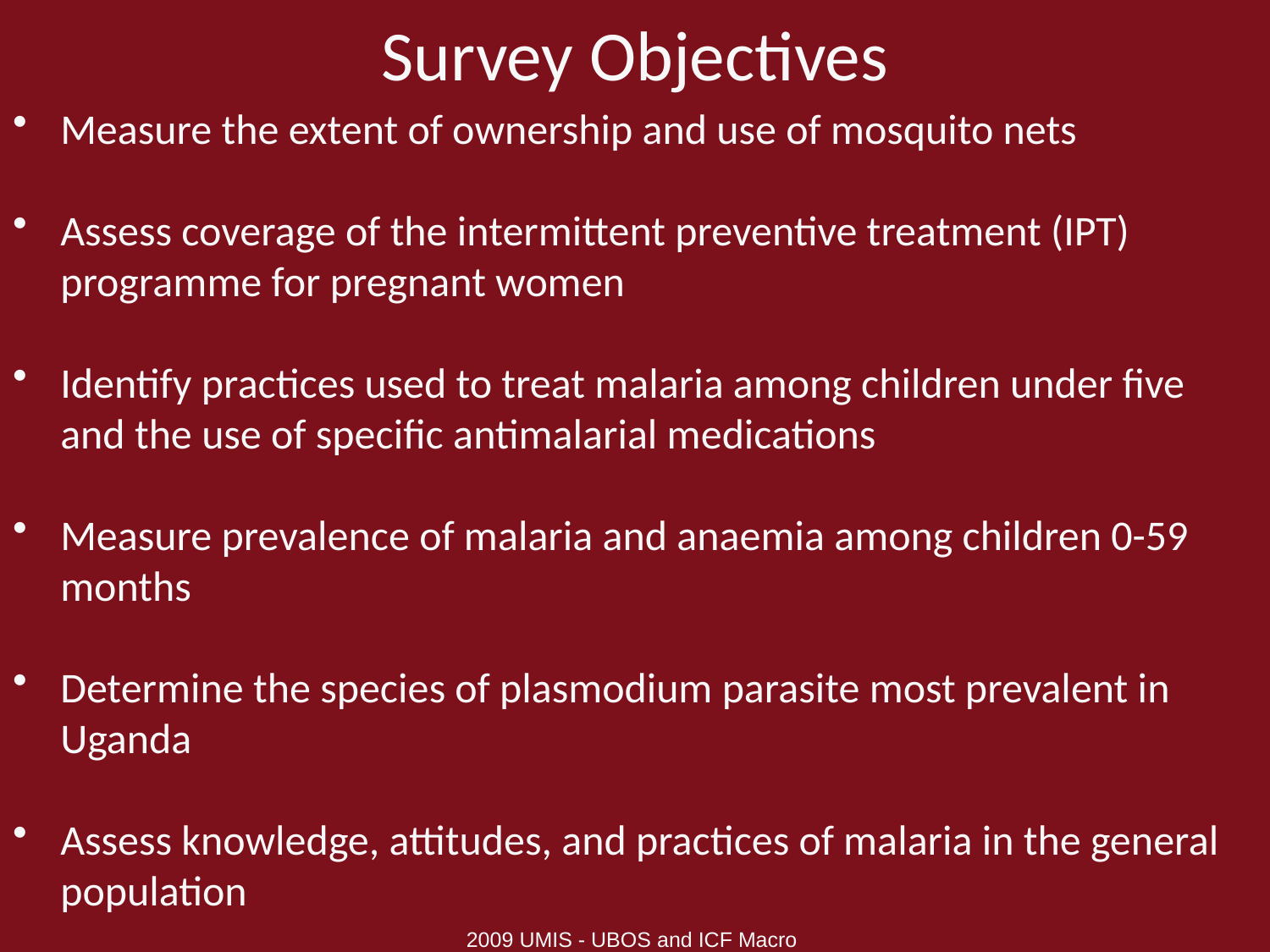

# Survey Objectives
Measure the extent of ownership and use of mosquito nets

Assess coverage of the intermittent preventive treatment (IPT) programme for pregnant women

Identify practices used to treat malaria among children under five and the use of specific antimalarial medications

Measure prevalence of malaria and anaemia among children 0-59 months

Determine the species of plasmodium parasite most prevalent in Uganda

Assess knowledge, attitudes, and practices of malaria in the general population
2009 UMIS - UBOS and ICF Macro